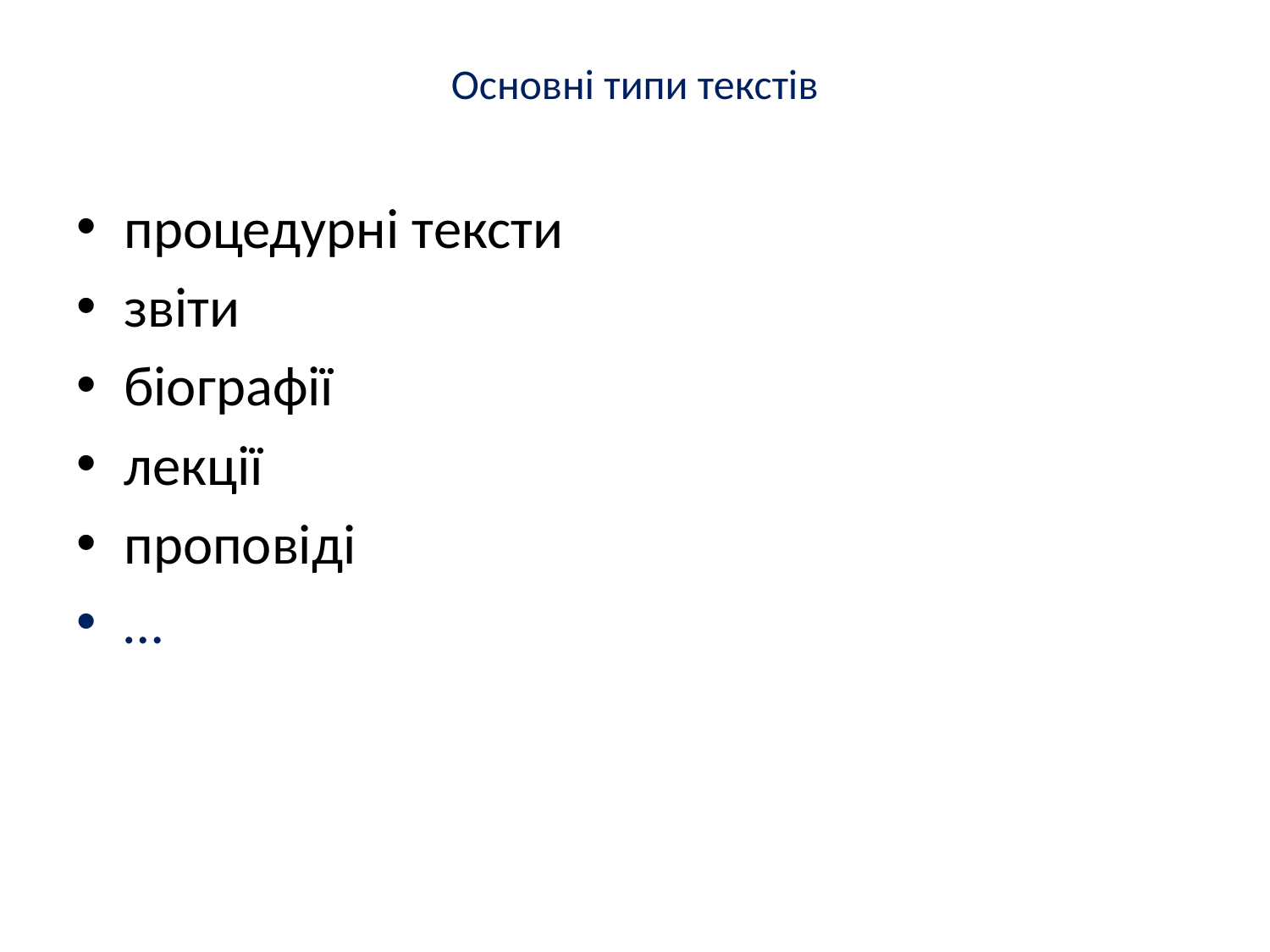

# Основні типи текстів

процедурні тексти
звіти
біографії
лекції
проповіді
…